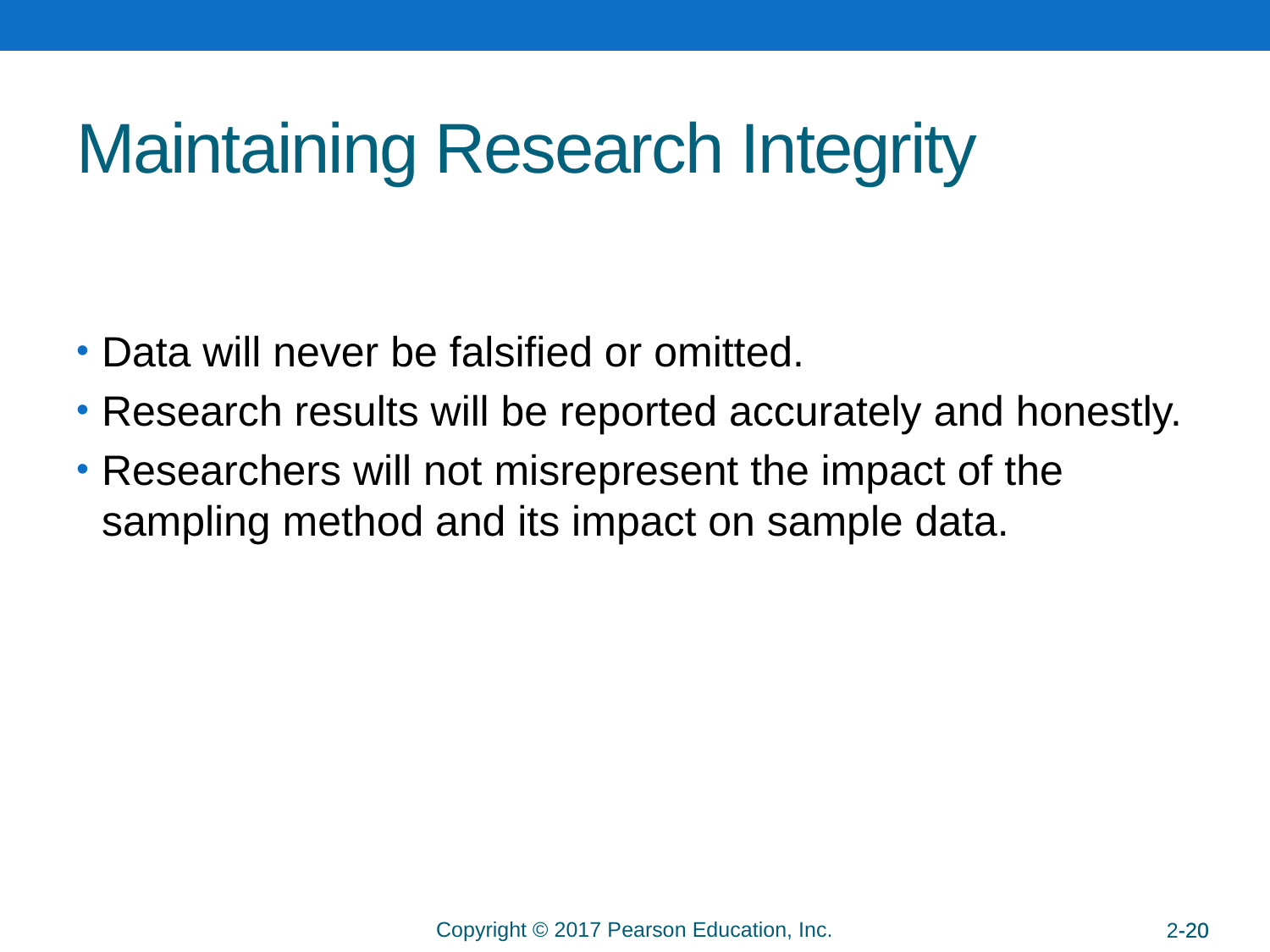

# Maintaining Research Integrity
Data will never be falsified or omitted.
Research results will be reported accurately and honestly.
Researchers will not misrepresent the impact of the sampling method and its impact on sample data.